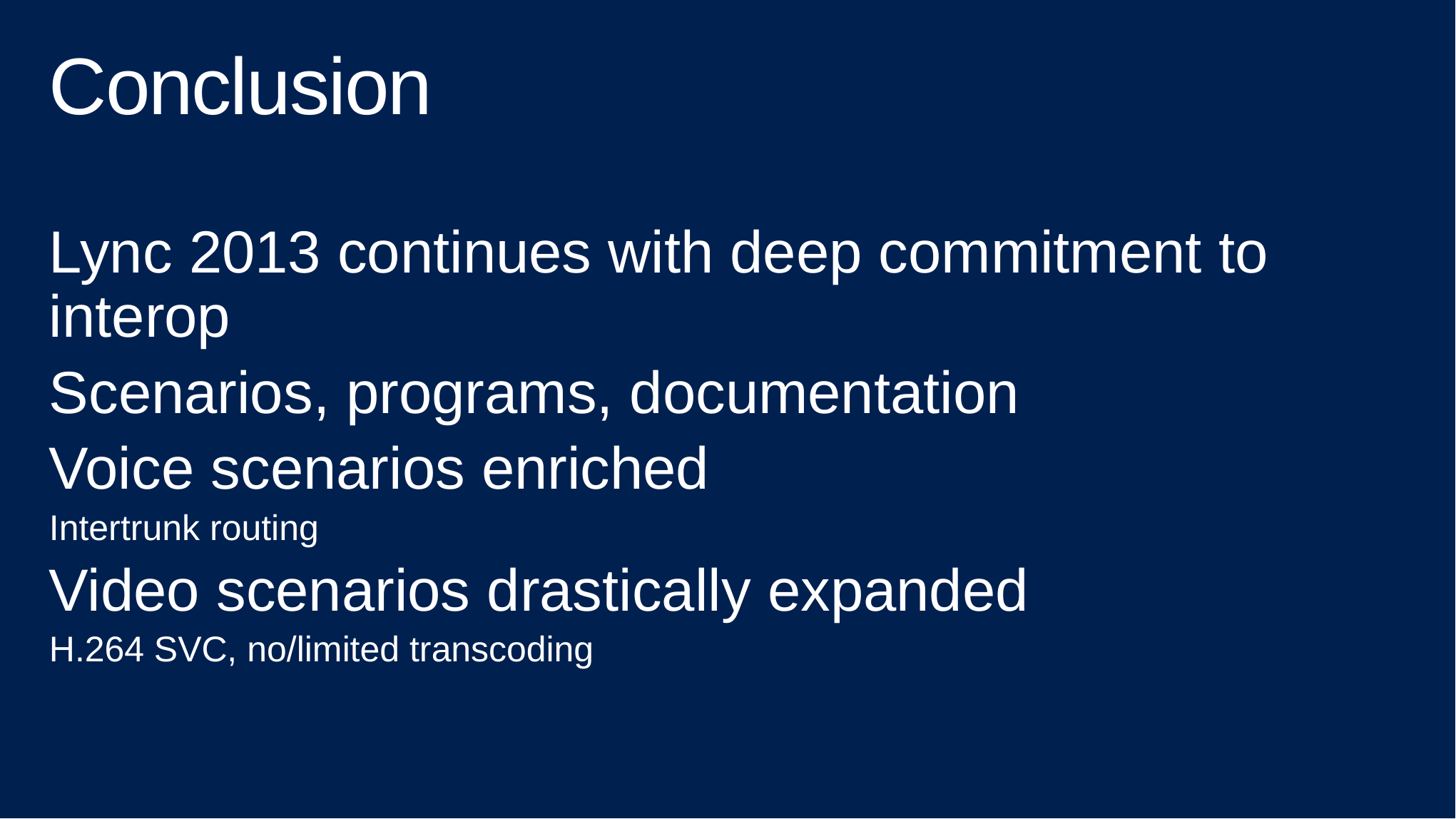

# Conclusion
Lync 2013 continues with deep commitment to interop
Scenarios, programs, documentation
Voice scenarios enriched
Intertrunk routing
Video scenarios drastically expanded
H.264 SVC, no/limited transcoding